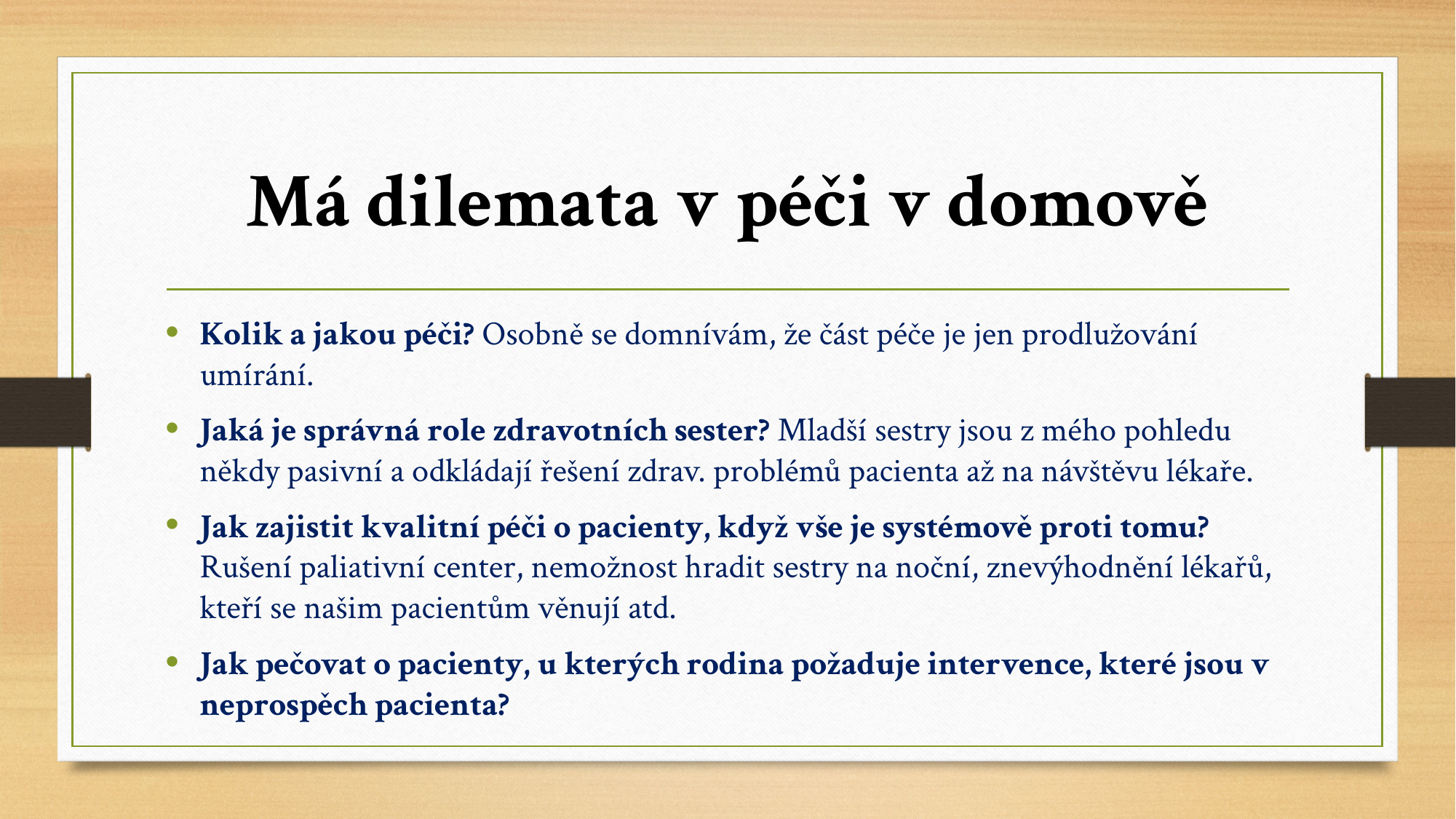

# Má dilemata v péči v domově
Kolik a jakou péči? Osobně se domnívám, že část péče je jen prodlužování umírání.
Jaká je správná role zdravotních sester? Mladší sestry jsou z mého pohledu někdy pasivní a odkládají řešení zdrav. problémů pacienta až na návštěvu lékaře.
Jak zajistit kvalitní péči o pacienty, když vše je systémově proti tomu? Rušení paliativní center, nemožnost hradit sestry na noční, znevýhodnění lékařů, kteří se našim pacientům věnují atd.
Jak pečovat o pacienty, u kterých rodina požaduje intervence, které jsou v neprospěch pacienta?